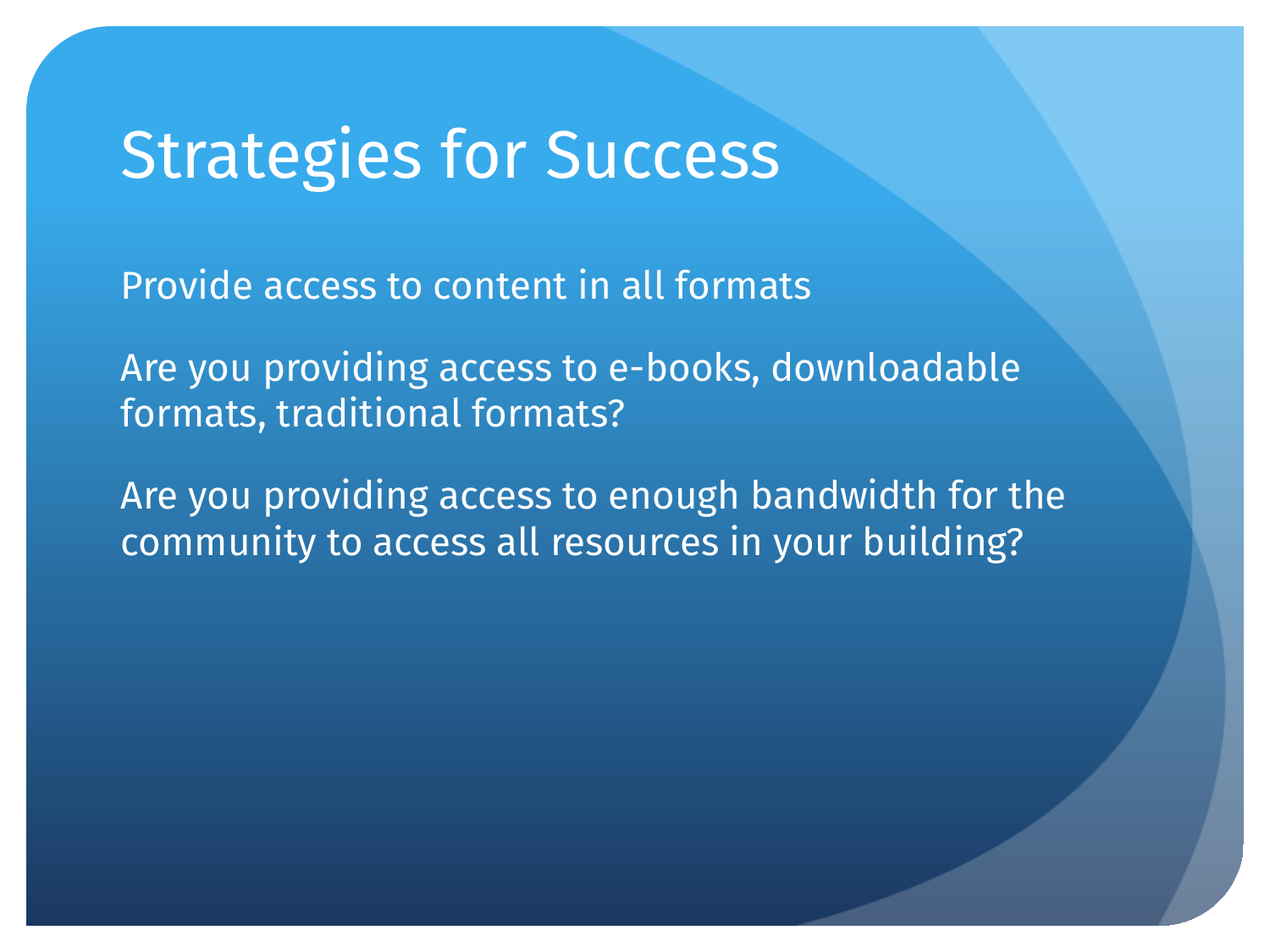

# Strategies for Success
Provide access to content in all formats
Are you providing access to e-books, downloadable formats, traditional formats?
Are you providing access to enough bandwidth for the community to access all resources in your building?